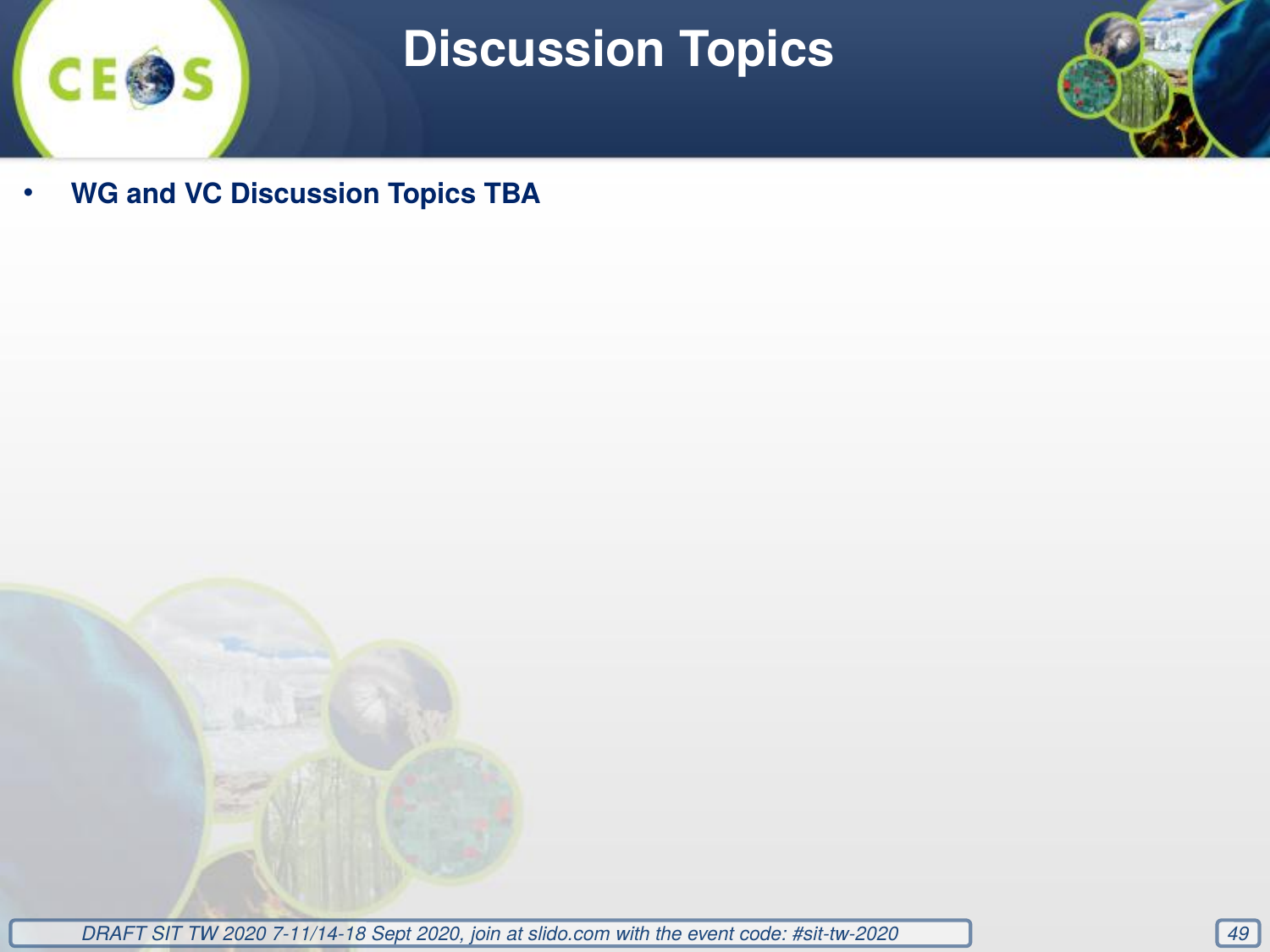

Discussion Topics
WG and VC Discussion Topics TBA

49